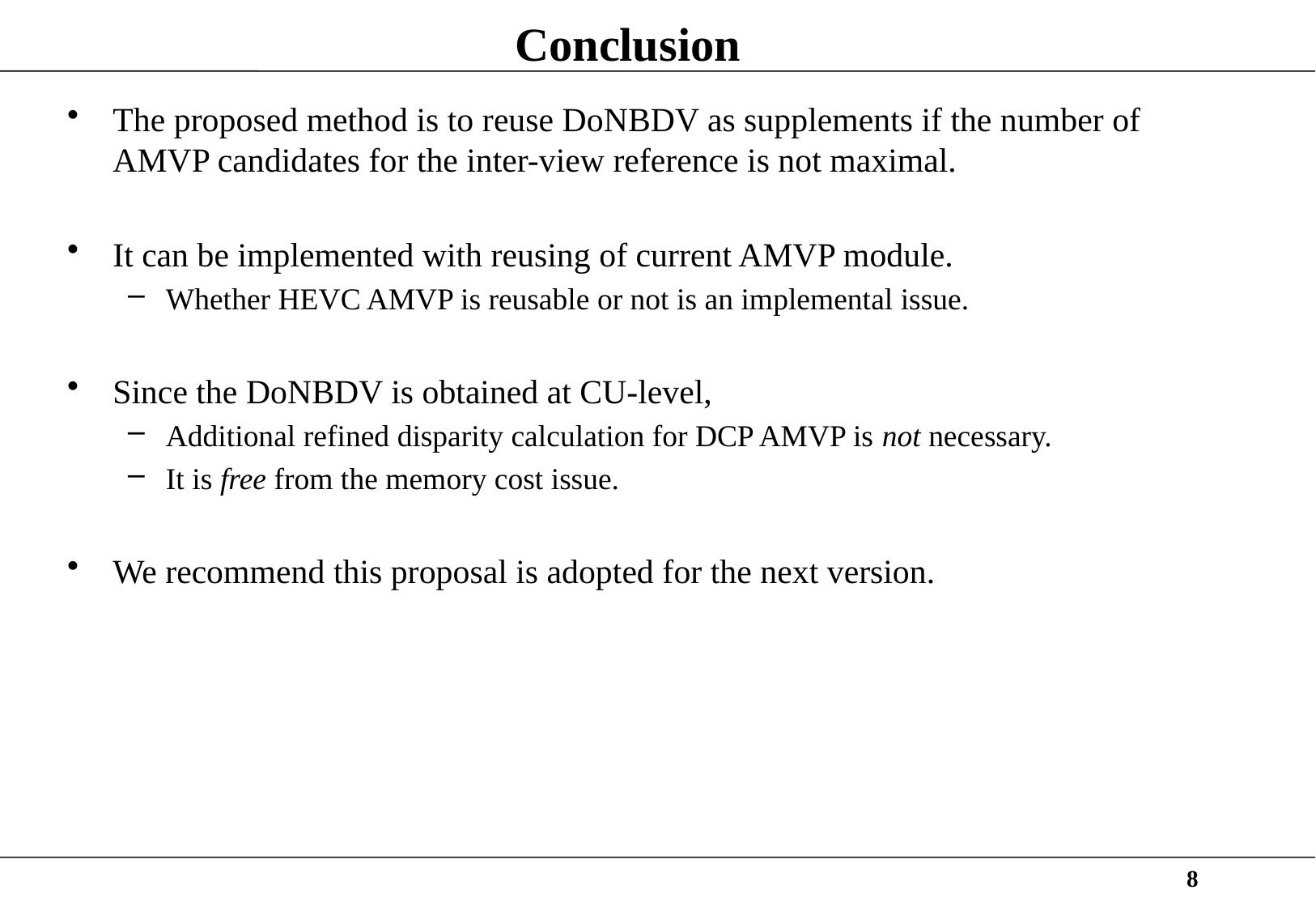

# Conclusion
The proposed method is to reuse DoNBDV as supplements if the number of AMVP candidates for the inter-view reference is not maximal.

It can be implemented with reusing of current AMVP module.
Whether HEVC AMVP is reusable or not is an implemental issue.

Since the DoNBDV is obtained at CU-level,
Additional refined disparity calculation for DCP AMVP is not necessary.
It is free from the memory cost issue.

We recommend this proposal is adopted for the next version.
8